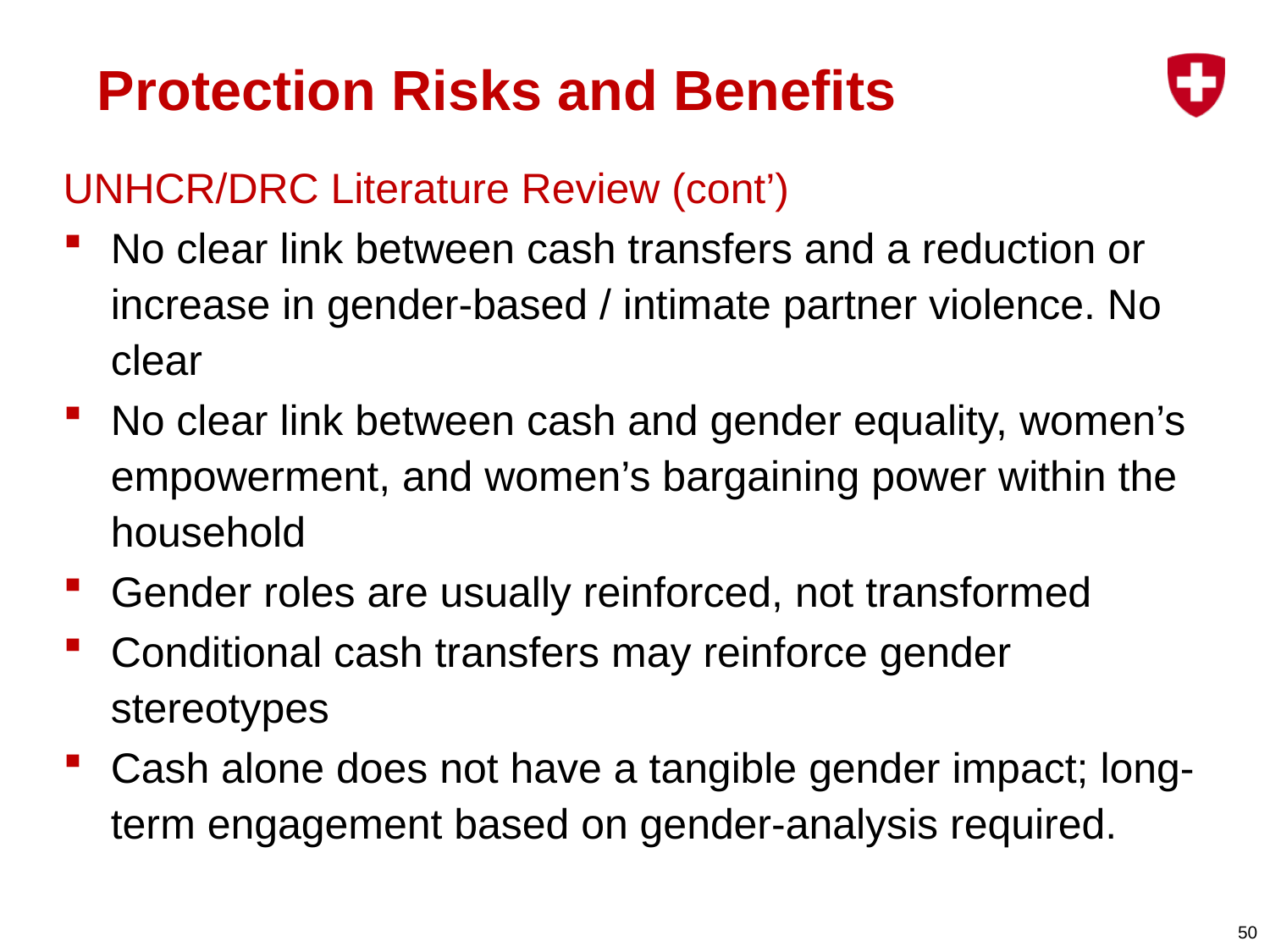

# Protection Risks and Benefits
UNHCR/DRC Literature Review (cont’)
No clear link between cash transfers and a reduction or increase in gender-based / intimate partner violence. No clear
No clear link between cash and gender equality, women’s empowerment, and women’s bargaining power within the household
Gender roles are usually reinforced, not transformed
Conditional cash transfers may reinforce gender stereotypes
Cash alone does not have a tangible gender impact; long-term engagement based on gender-analysis required.

50